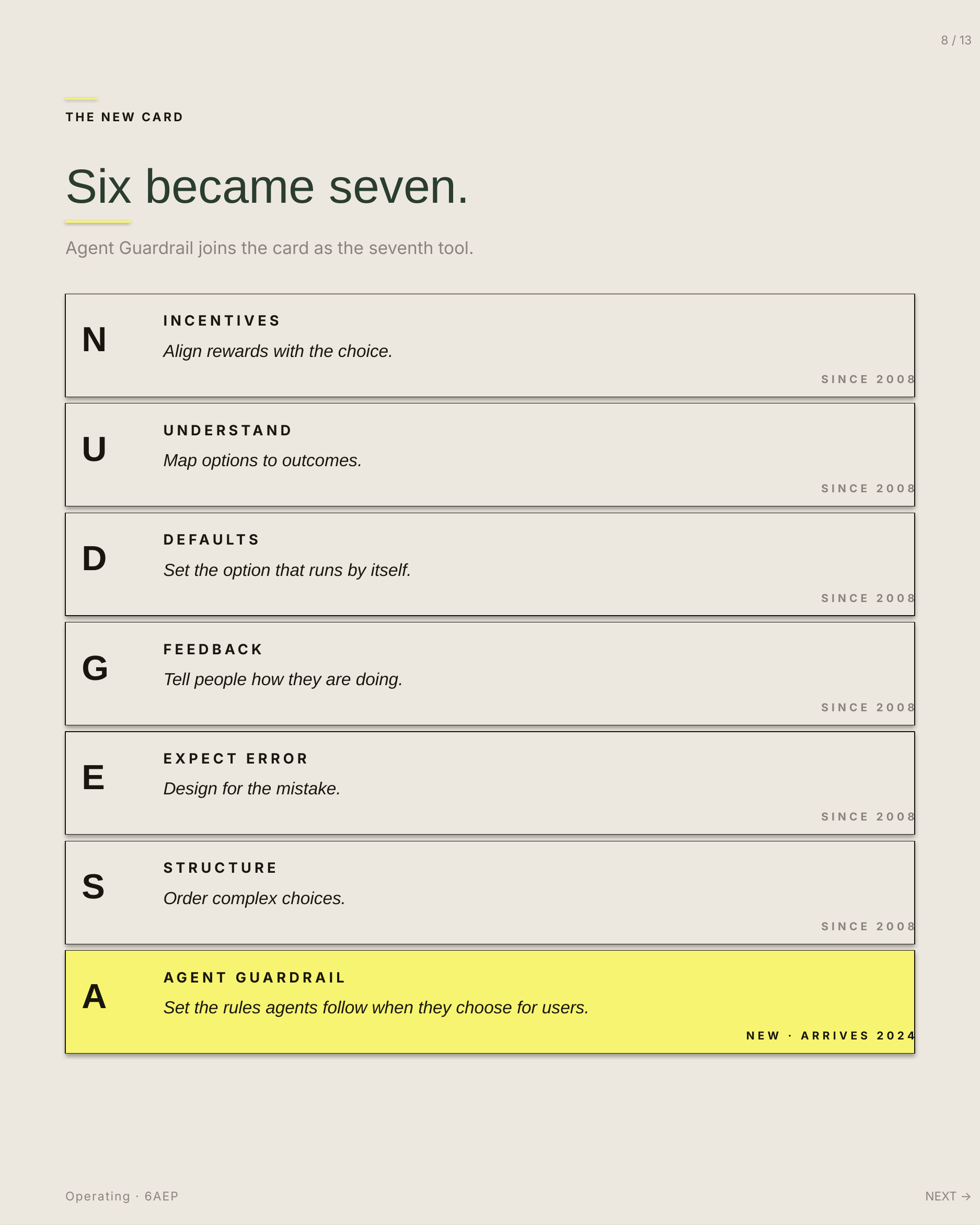

8 / 13

THE NEW CARD
Six became seven.

Agent Guardrail joins the card as the seventh tool.

INCENTIVES
N
Align rewards with the choice.
SINCE 2008

UNDERSTAND
U
Map options to outcomes.
SINCE 2008

DEFAULTS
D
Set the option that runs by itself.
SINCE 2008

FEEDBACK
G
Tell people how they are doing.
SINCE 2008

EXPECT ERROR
E
Design for the mistake.
SINCE 2008

STRUCTURE
S
Order complex choices.
SINCE 2008

AGENT GUARDRAIL
A
Set the rules agents follow when they choose for users.
NEW · ARRIVES 2024
Operating · 6AEP
NEXT →